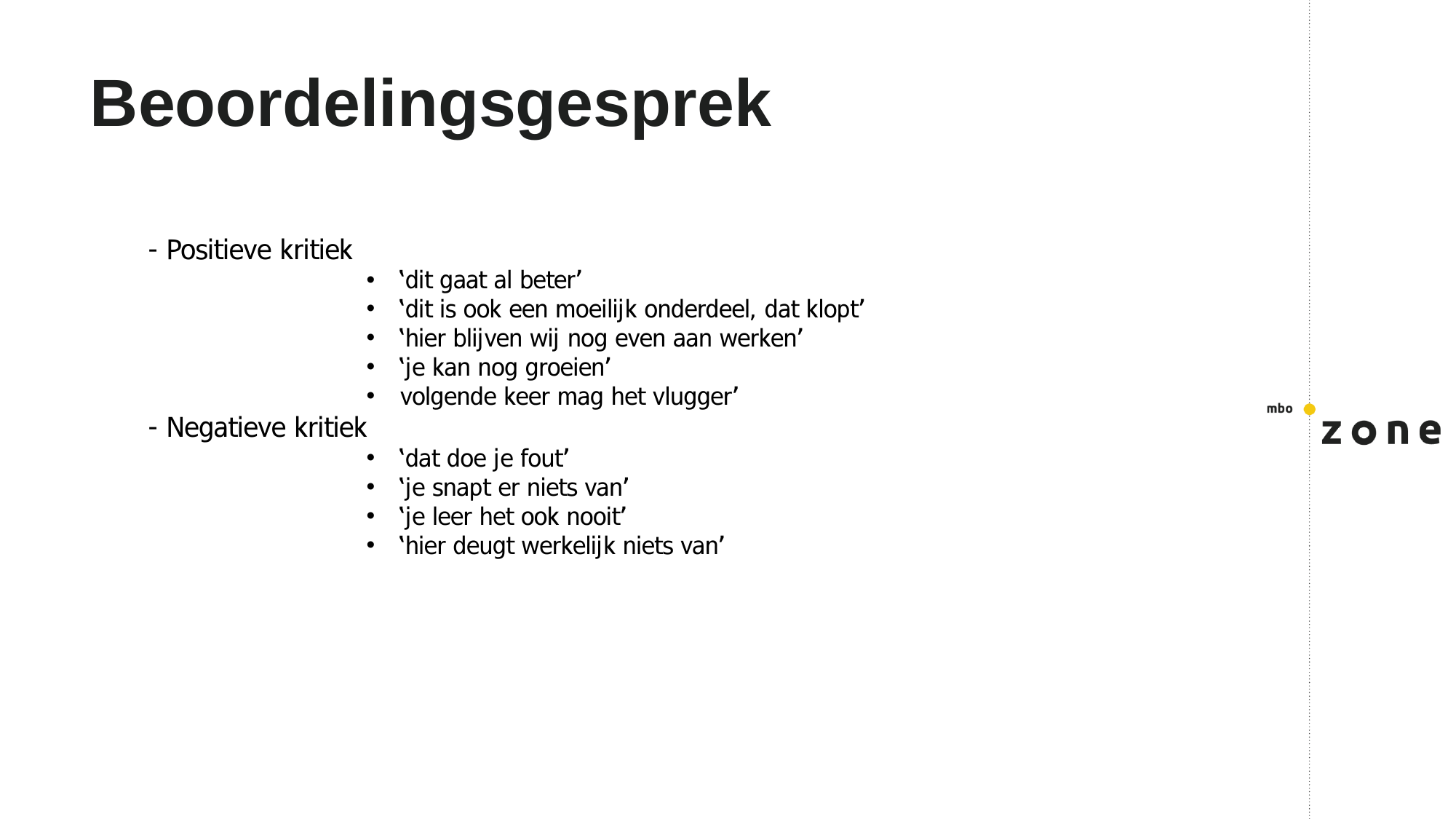

# Beoordelingsgesprek

- Positieve kritiek
‘dit gaat al beter’
‘dit is ook een moeilijk onderdeel, dat klopt’
‘hier blijven wij nog even aan werken’
‘je kan nog groeien’
volgende keer mag het vlugger’
- Negatieve kritiek
‘dat doe je fout’
‘je snapt er niets van’
‘je leer het ook nooit’
‘hier deugt werkelijk niets van’